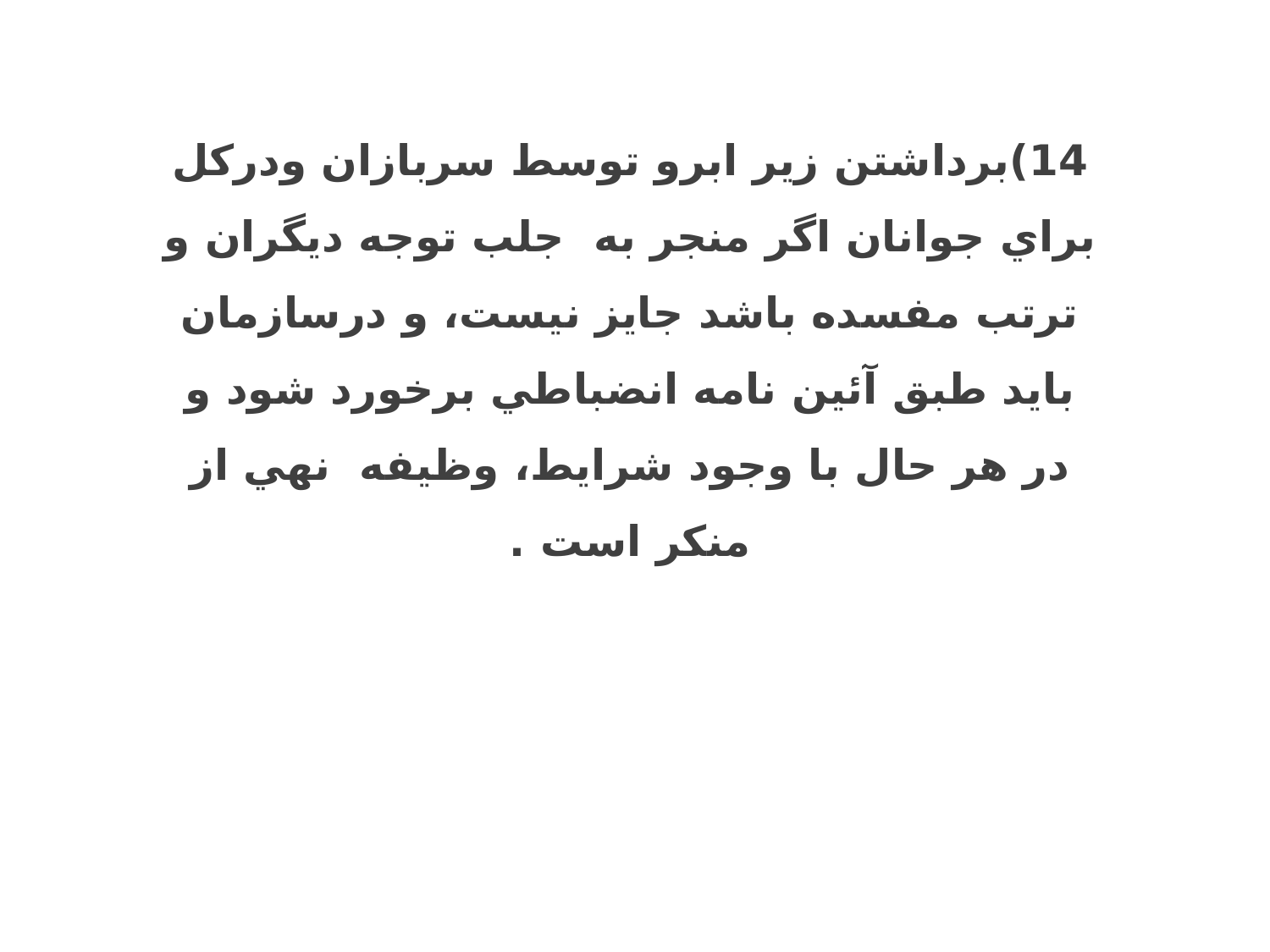

14)برداشتن زير ابرو توسط سربازان ودرکل براي جوانان اگر منجر به  جلب توجه ديگران و ترتب مفسده باشد جايز نيست، و درسازمان بايد طبق آئين نامه انضباطي برخورد شود و در هر حال با وجود شرايط، وظيفه  نهي از منكر است .